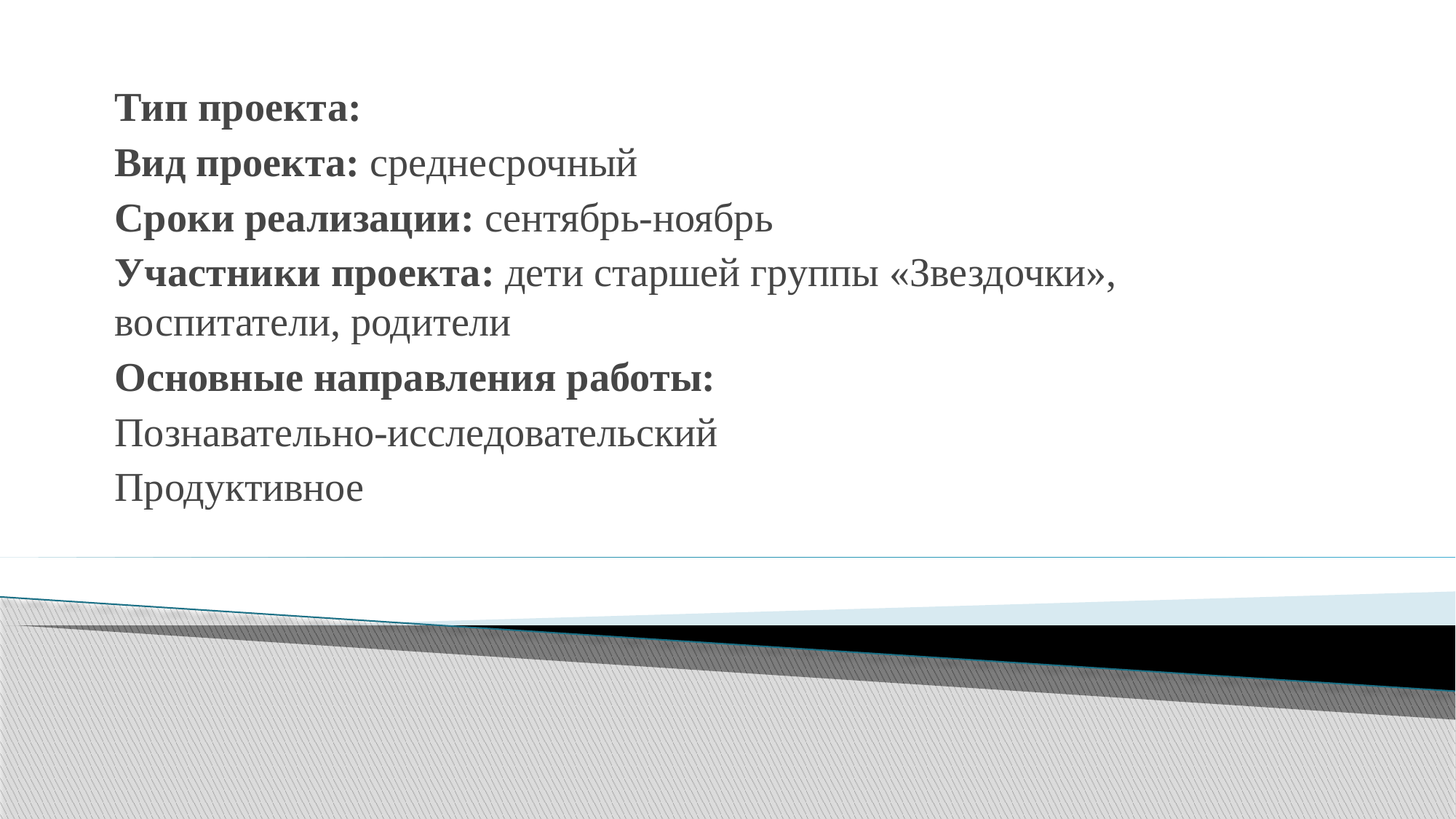

Тип проекта:
Вид проекта: среднесрочный
Сроки реализации: сентябрь-ноябрь
Участники проекта: дети старшей группы «Звездочки», воспитатели, родители
Основные направления работы:
Познавательно-исследовательский
Продуктивное

#